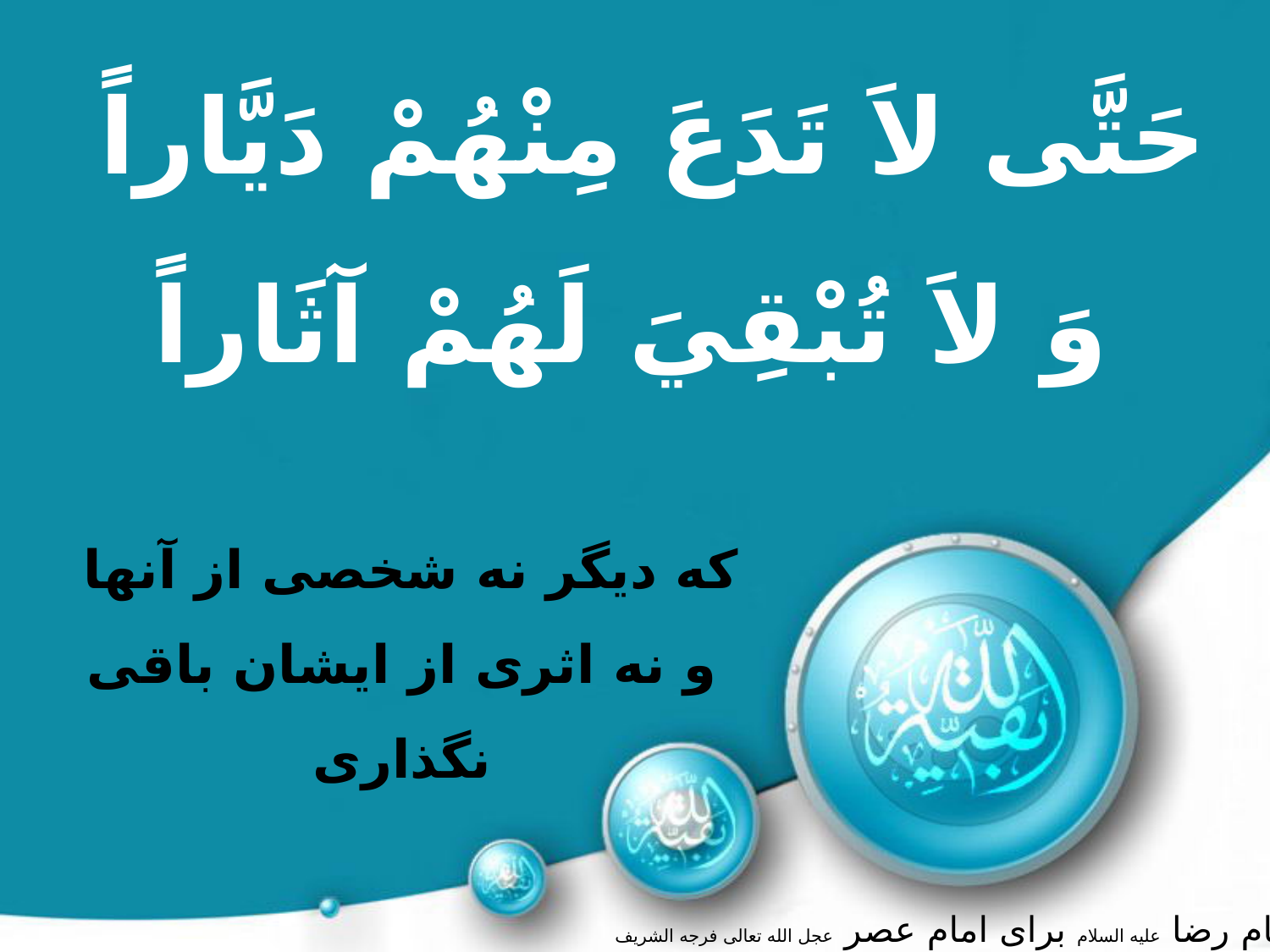

حَتَّى لاَ تَدَعَ مِنْهُمْ دَيَّاراً
وَ لاَ تُبْقِيَ لَهُمْ آثَاراً
كه ديگر نه شخصی از آنها
و نه اثرى از ایشان باقى نگذارى